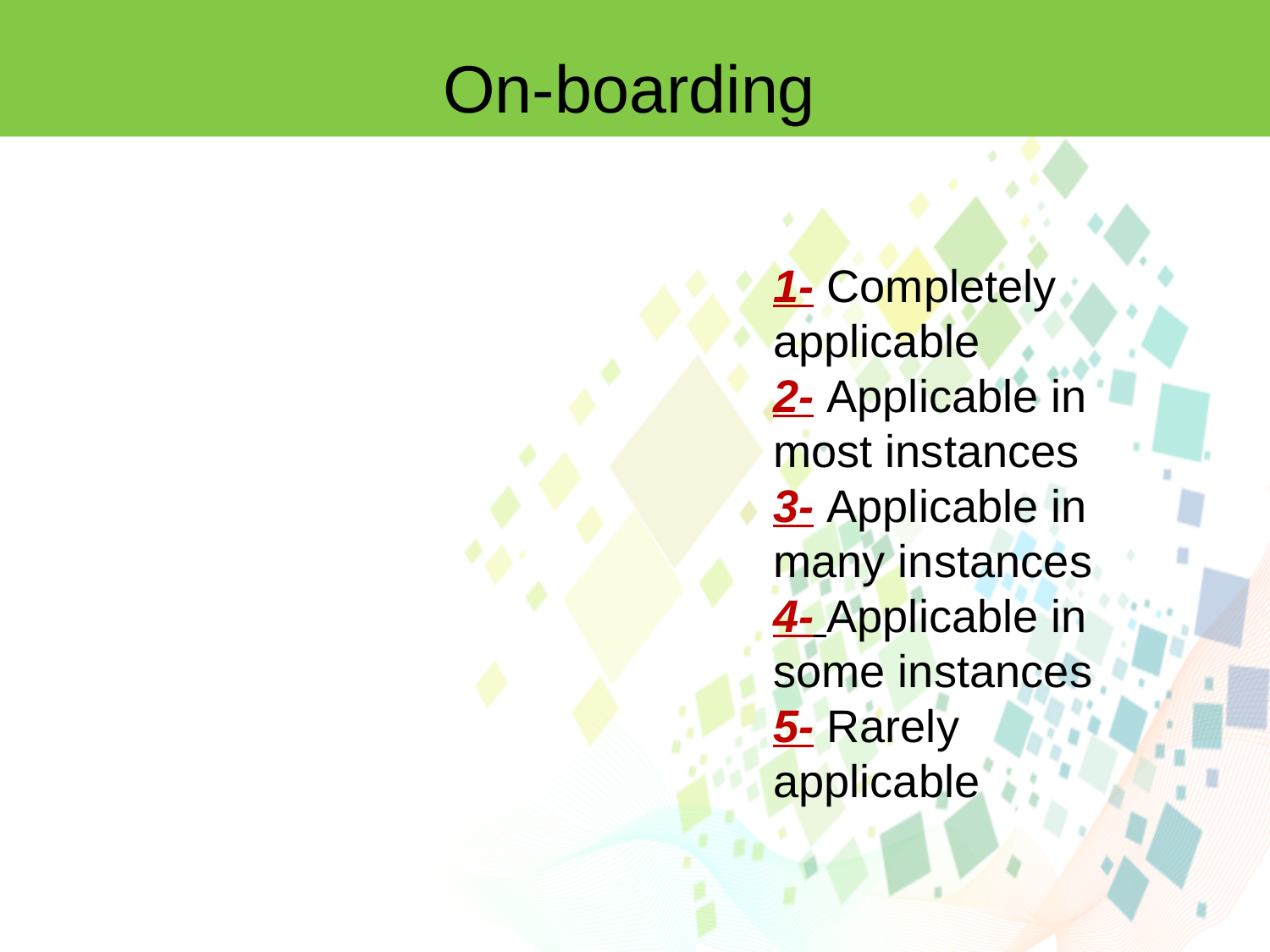

On-boarding
1- Completely applicable
2- Applicable in most instances
3- Applicable in many instances
4- Applicable in some instances
5- Rarely applicable